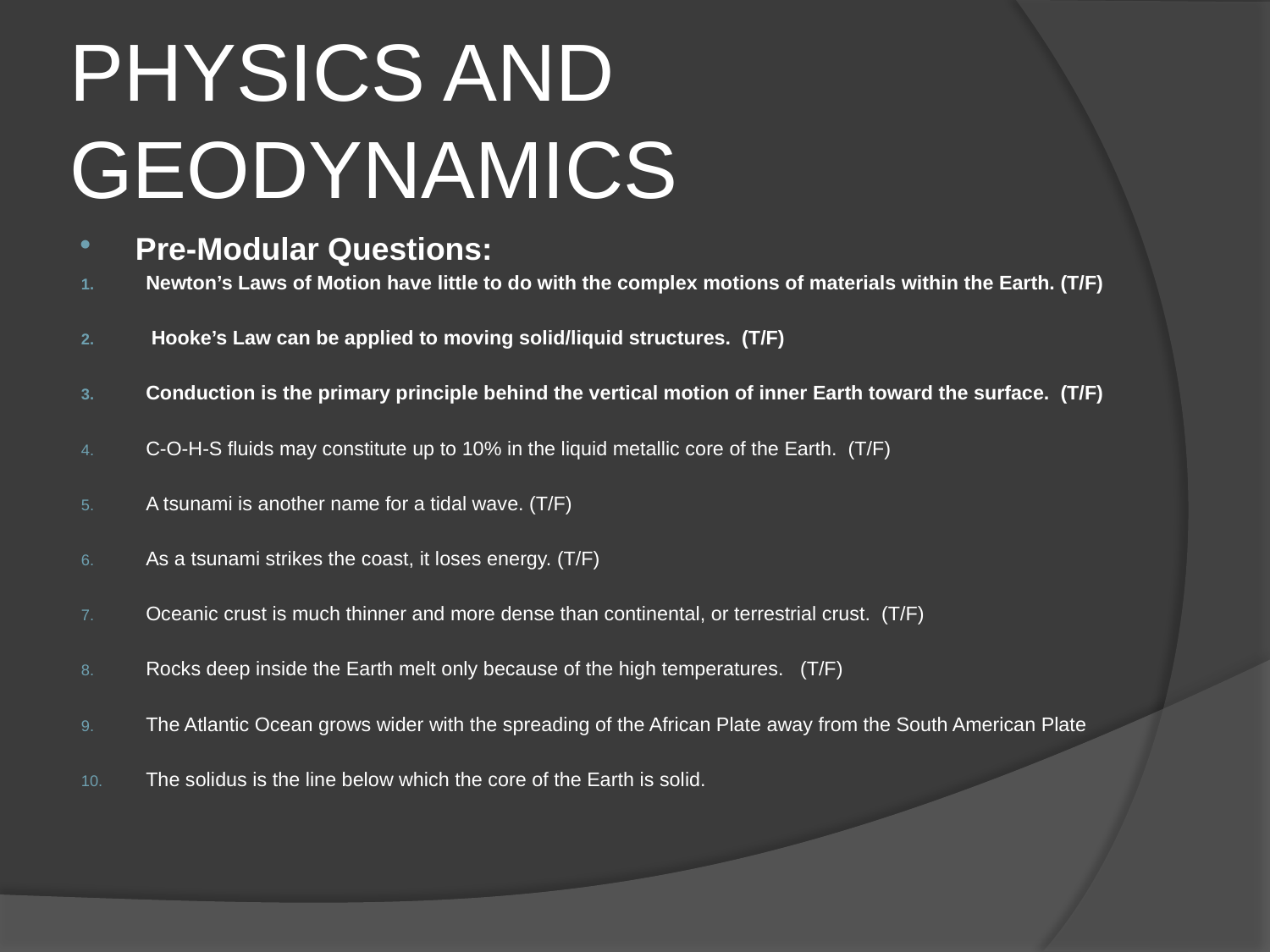

# PHYSICS AND GEODYNAMICS
Pre-Modular Questions:
Newton’s Laws of Motion have little to do with the complex motions of materials within the Earth. (T/F)

 Hooke’s Law can be applied to moving solid/liquid structures.  (T/F)

Conduction is the primary principle behind the vertical motion of inner Earth toward the surface.  (T/F)

C-O-H-S fluids may constitute up to 10% in the liquid metallic core of the Earth.  (T/F)

A tsunami is another name for a tidal wave. (T/F)

As a tsunami strikes the coast, it loses energy. (T/F)

Oceanic crust is much thinner and more dense than continental, or terrestrial crust.  (T/F)

Rocks deep inside the Earth melt only because of the high temperatures.   (T/F)

The Atlantic Ocean grows wider with the spreading of the African Plate away from the South American Plate

The solidus is the line below which the core of the Earth is solid.